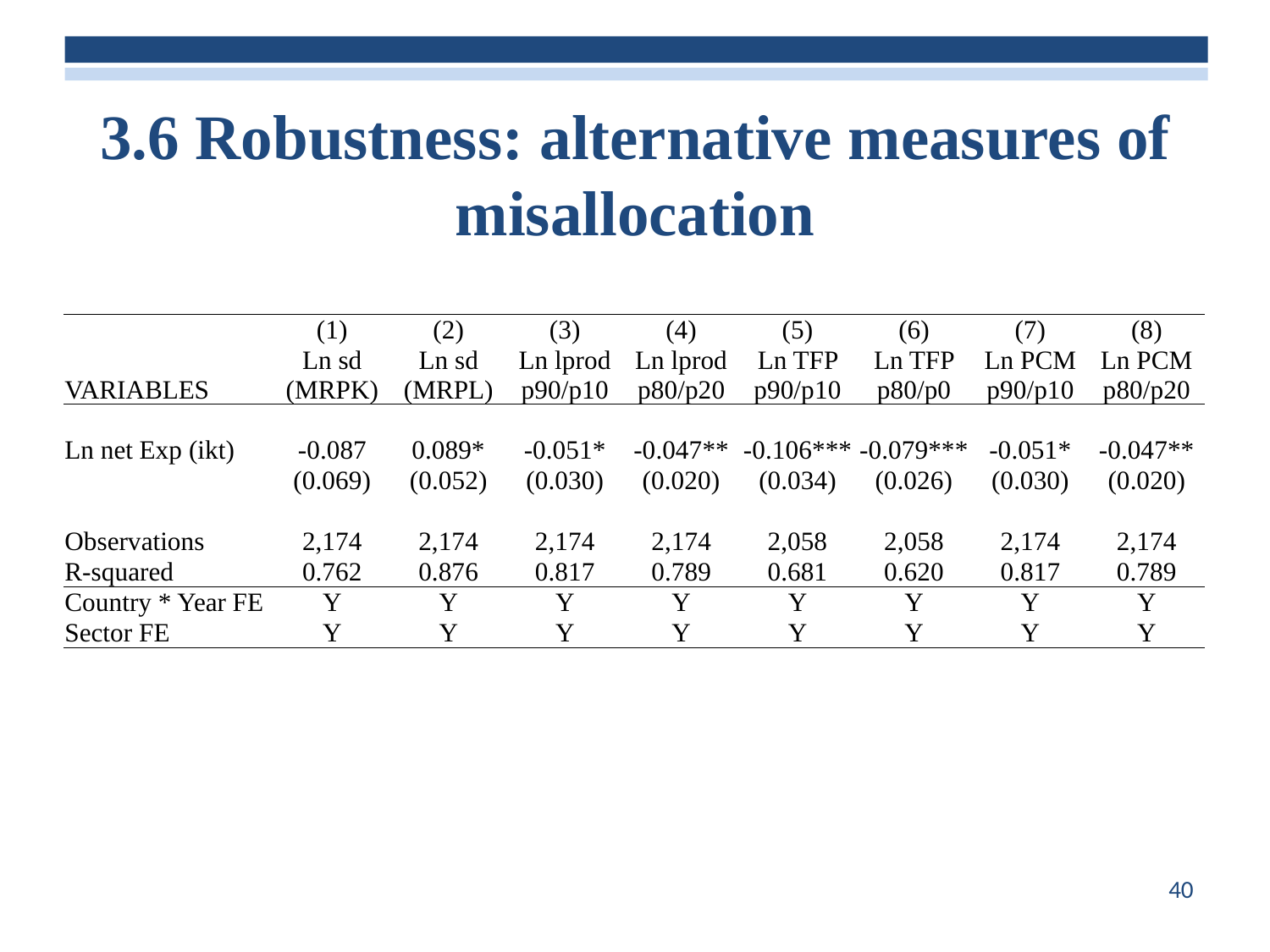

# 3.6 Robustness: alternative measures of misallocation
|  | (1) | (2) | (3) | (4) | (5) | (6) | (7) | (8) |
| --- | --- | --- | --- | --- | --- | --- | --- | --- |
| VARIABLES | Ln sd (MRPK) | Ln sd (MRPL) | Ln lprod p90/p10 | Ln lprod p80/p20 | Ln TFP p90/p10 | Ln TFP p80/p0 | Ln PCM p90/p10 | Ln PCM p80/p20 |
|  |  |  |  |  |  |  |  |  |
| Ln net Exp (ikt) | -0.087 | 0.089\* | -0.051\* | -0.047\*\* | -0.106\*\*\* | -0.079\*\*\* | -0.051\* | -0.047\*\* |
|  | (0.069) | (0.052) | (0.030) | (0.020) | (0.034) | (0.026) | (0.030) | (0.020) |
|  |  |  |  |  |  |  |  |  |
| Observations | 2,174 | 2,174 | 2,174 | 2,174 | 2,058 | 2,058 | 2,174 | 2,174 |
| R-squared | 0.762 | 0.876 | 0.817 | 0.789 | 0.681 | 0.620 | 0.817 | 0.789 |
| Country \* Year FE | Y | Y | Y | Y | Y | Y | Y | Y |
| Sector FE | Y | Y | Y | Y | Y | Y | Y | Y |
40